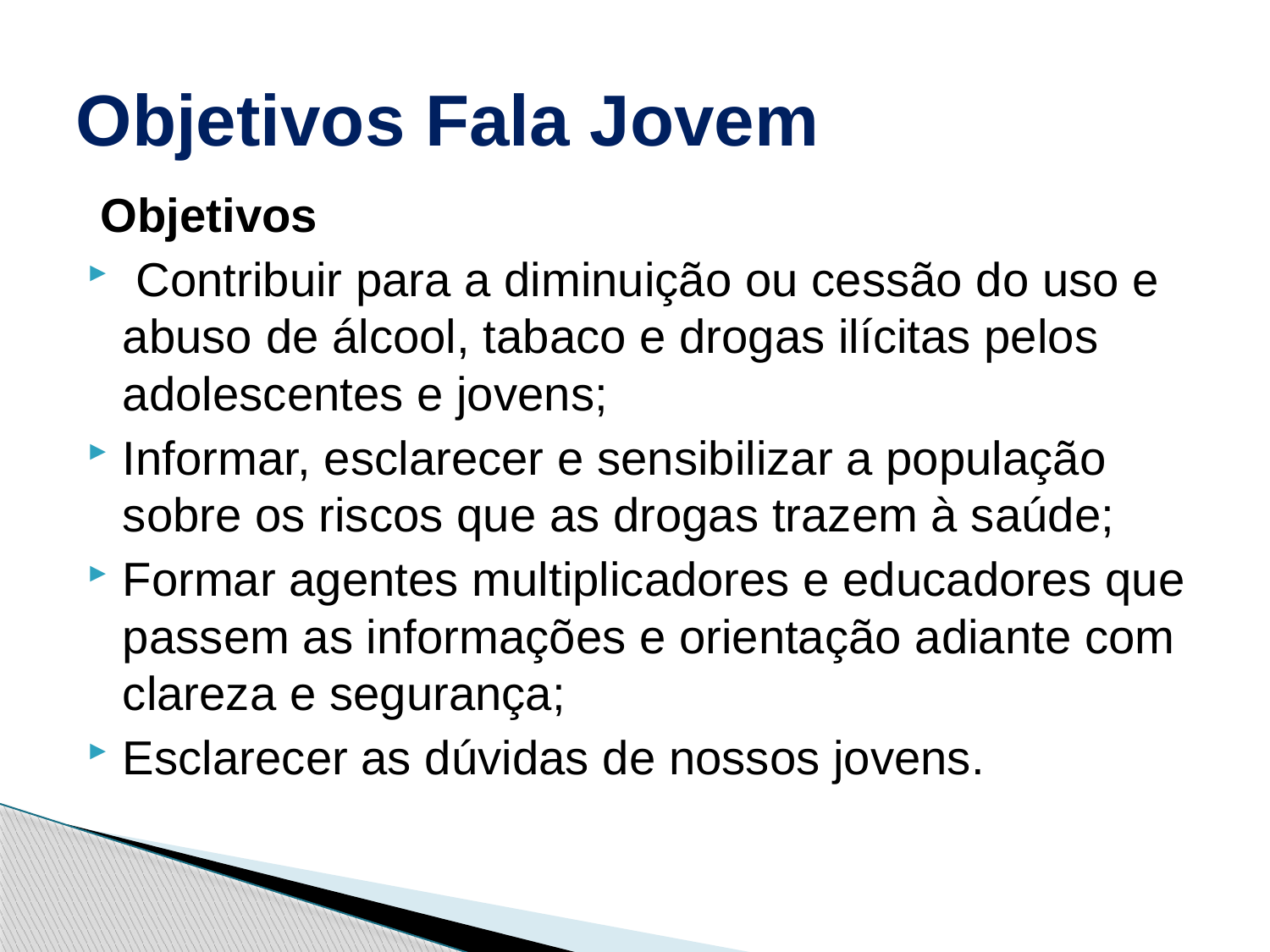

# Objetivos Fala Jovem
 Objetivos
 Contribuir para a diminuição ou cessão do uso e abuso de álcool, tabaco e drogas ilícitas pelos adolescentes e jovens;
Informar, esclarecer e sensibilizar a população sobre os riscos que as drogas trazem à saúde;
Formar agentes multiplicadores e educadores que passem as informações e orientação adiante com clareza e segurança;
Esclarecer as dúvidas de nossos jovens.